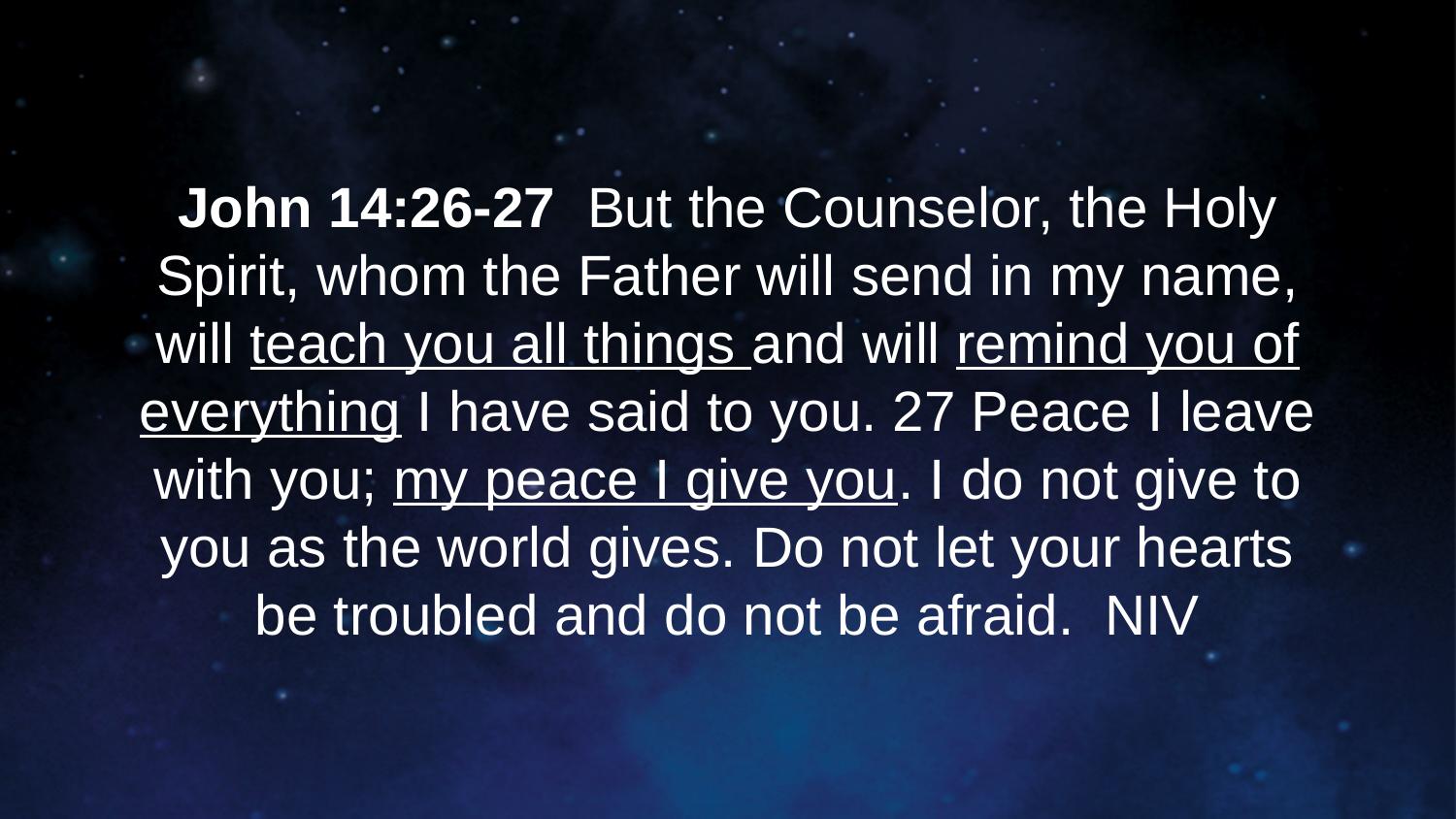

# John 14:26-27  But the Counselor, the Holy Spirit, whom the Father will send in my name, will teach you all things and will remind you of everything I have said to you. 27 Peace I leave with you; my peace I give you. I do not give to you as the world gives. Do not let your hearts be troubled and do not be afraid.  NIV